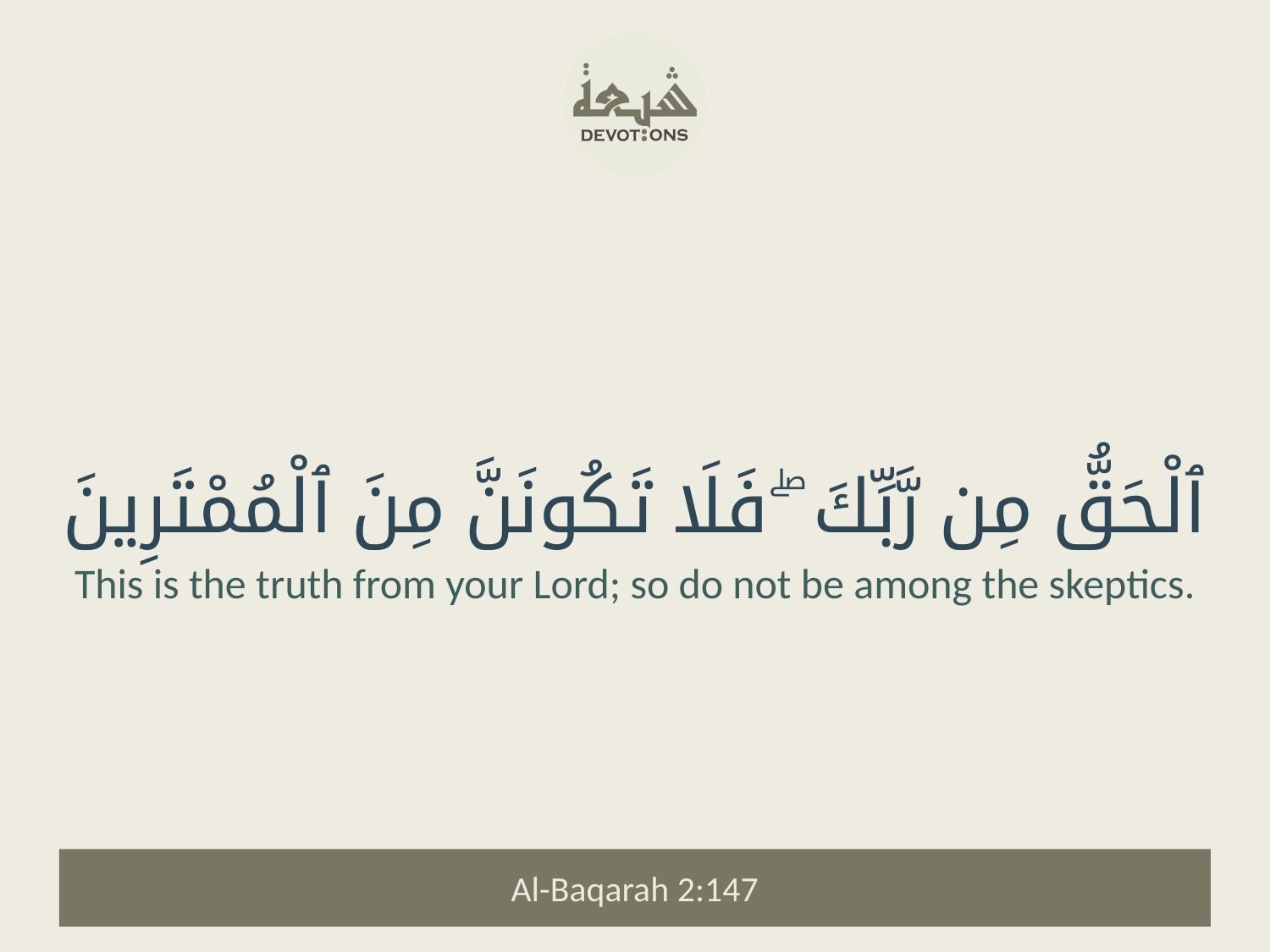

ٱلْحَقُّ مِن رَّبِّكَ ۖ فَلَا تَكُونَنَّ مِنَ ٱلْمُمْتَرِينَ
This is the truth from your Lord; so do not be among the skeptics.
Al-Baqarah 2:147